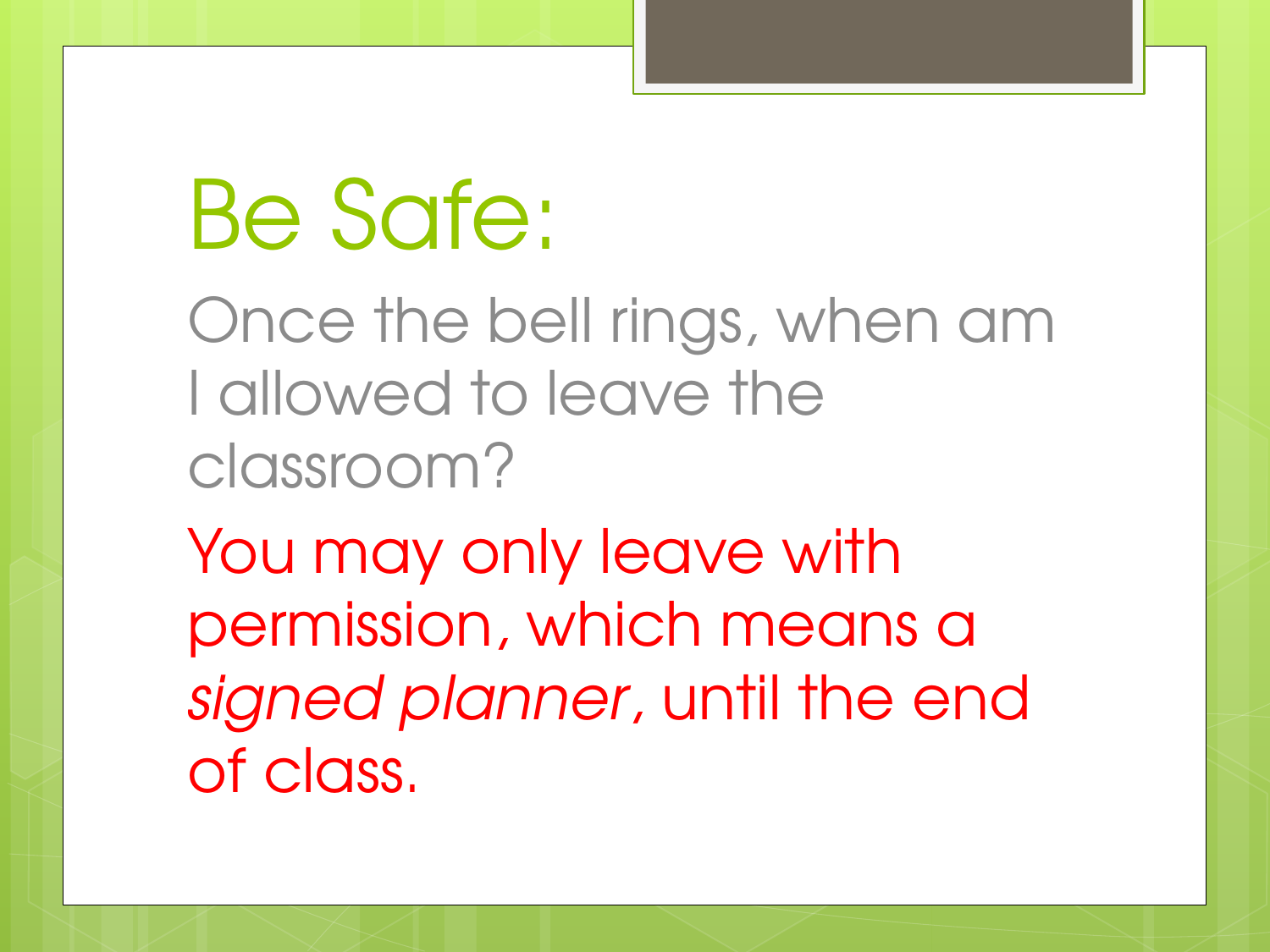

# Be Safe:
Once the bell rings, when am I allowed to leave the classroom?
You may only leave with permission, which means a signed planner, until the end of class.